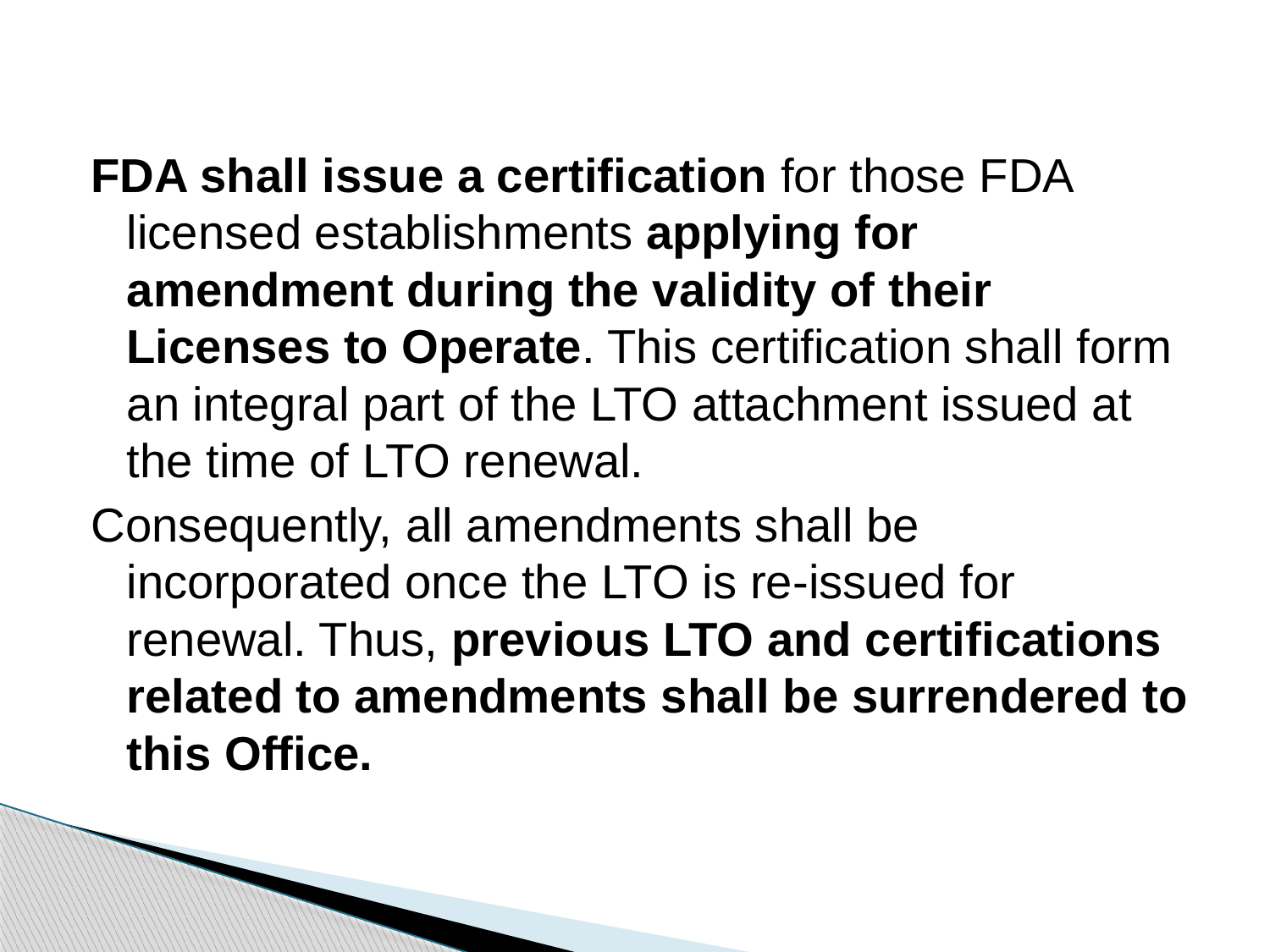

FDA shall issue a certification for those FDA licensed establishments applying for amendment during the validity of their Licenses to Operate. This certification shall form an integral part of the LTO attachment issued at the time of LTO renewal.
Consequently, all amendments shall be incorporated once the LTO is re-issued for renewal. Thus, previous LTO and certifications related to amendments shall be surrendered to this Office.